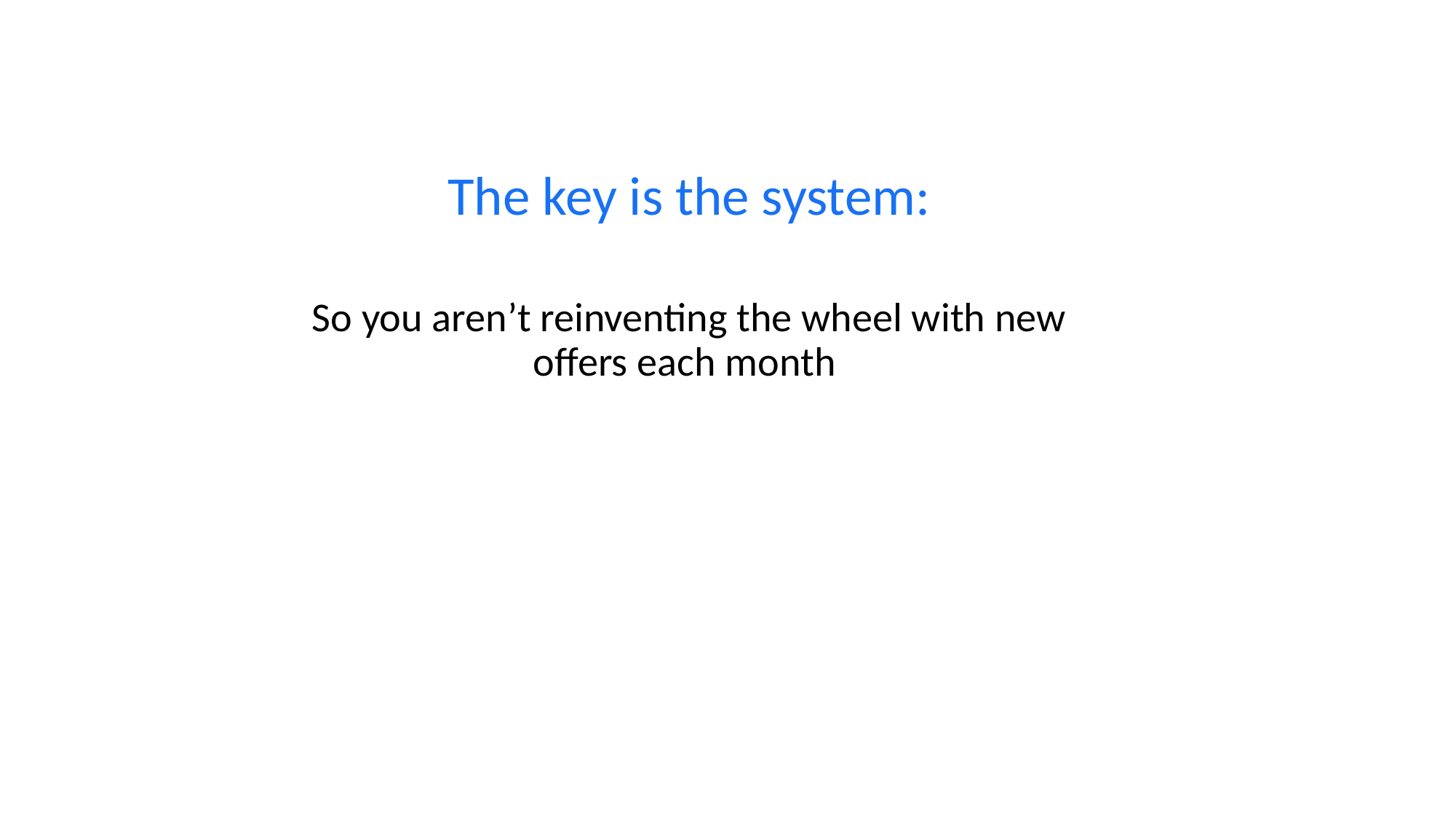

The key is the system:

So you aren’t reinventing the wheel with new offers each month